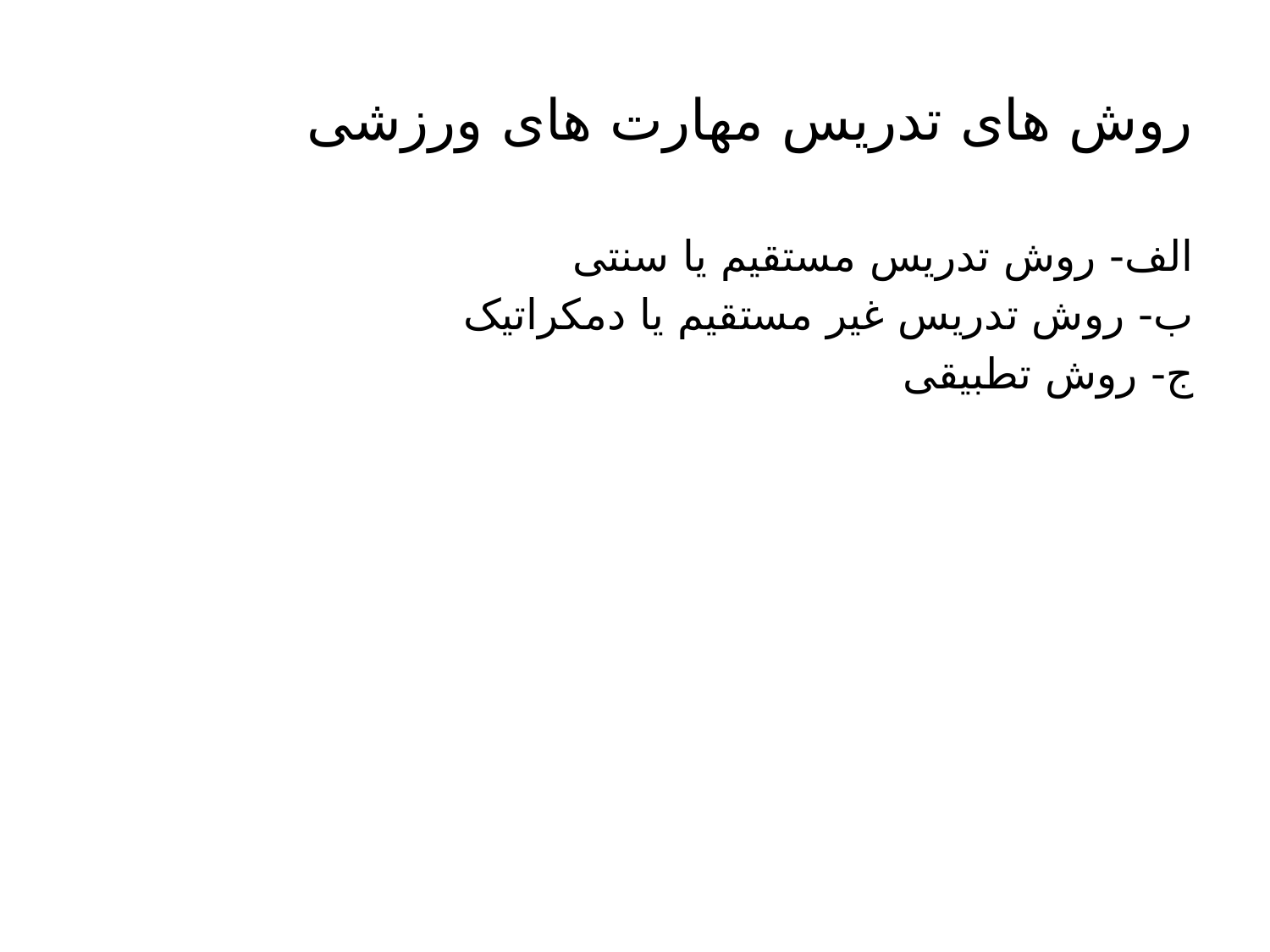

# روش های تدریس مهارت های ورزشی
الف- روش تدریس مستقیم یا سنتی
ب- روش تدریس غیر مستقیم یا دمکراتیک
ج- روش تطبیقی